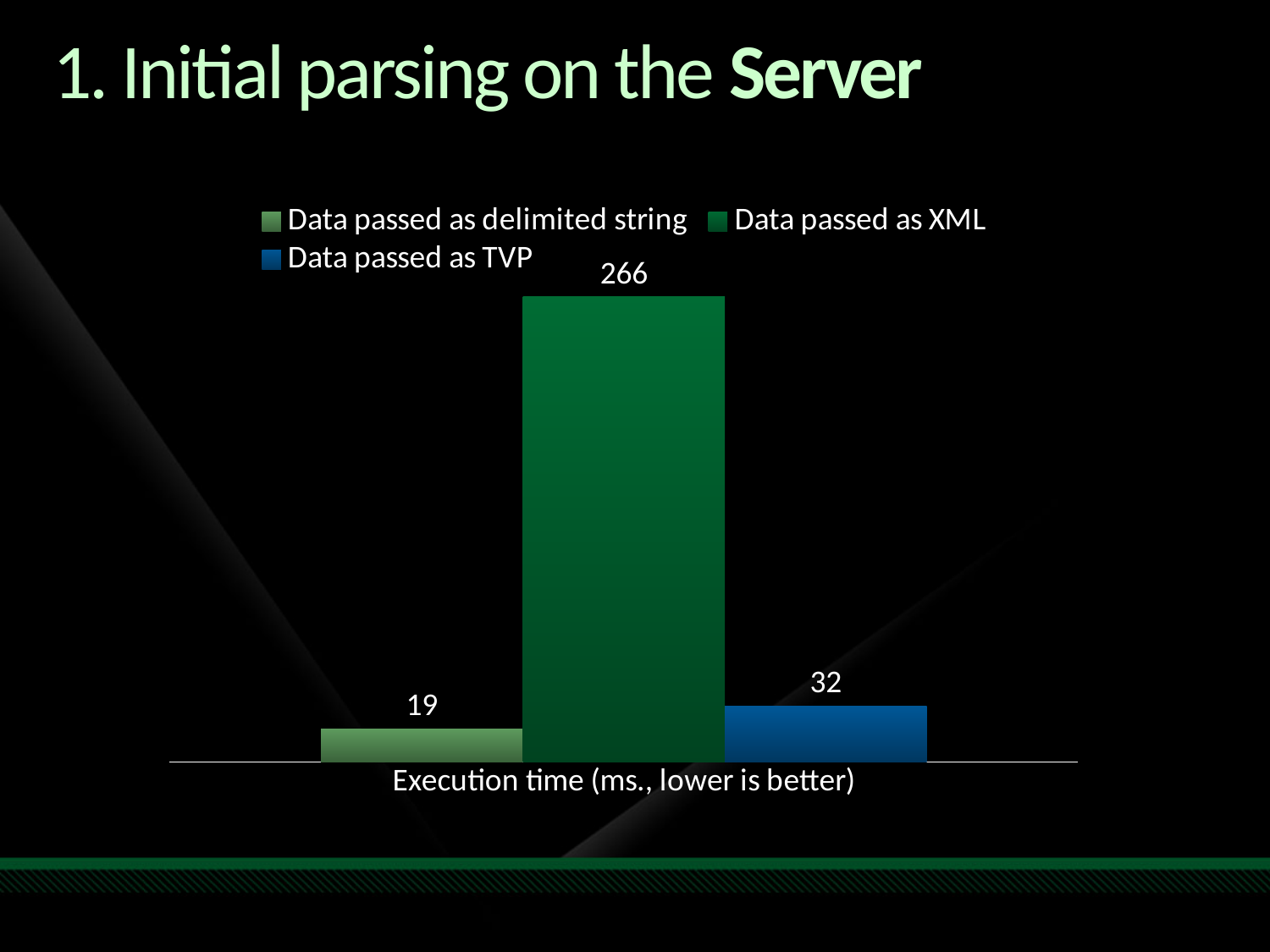

# 1. Initial parsing on the Server

### Chart

| Category | Data passed as delimited string | Data passed as XML | Data passed as TVP |
|---|---|---|---|
| Execution time (ms., lower is better) | 19.0 | 266.0 | 32.0 |